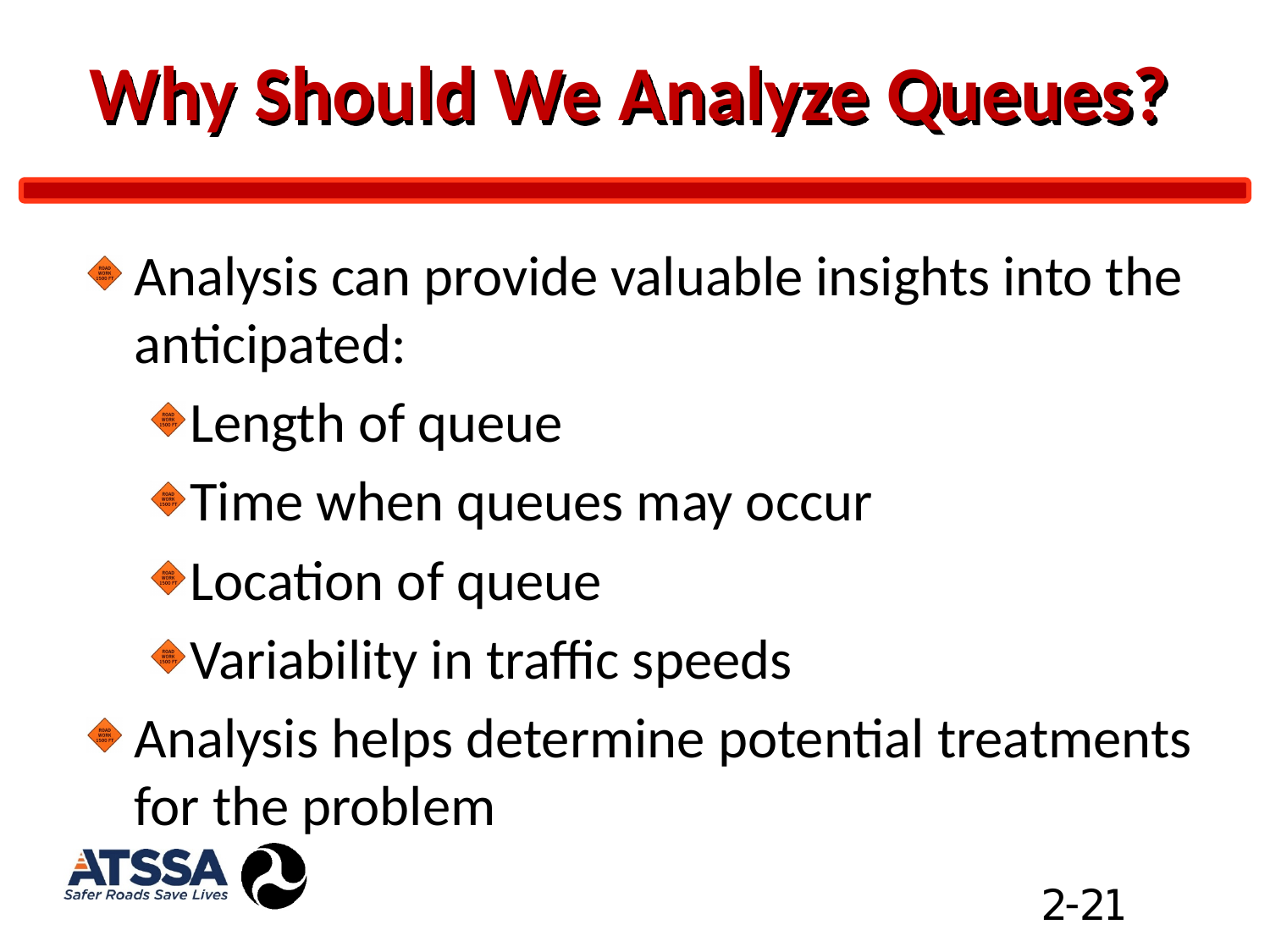

Why Should We Analyze Queues?
Analysis can provide valuable insights into the anticipated:
Length of queue
Time when queues may occur
Location of queue
Variability in traffic speeds
Analysis helps determine potential treatments for the problem